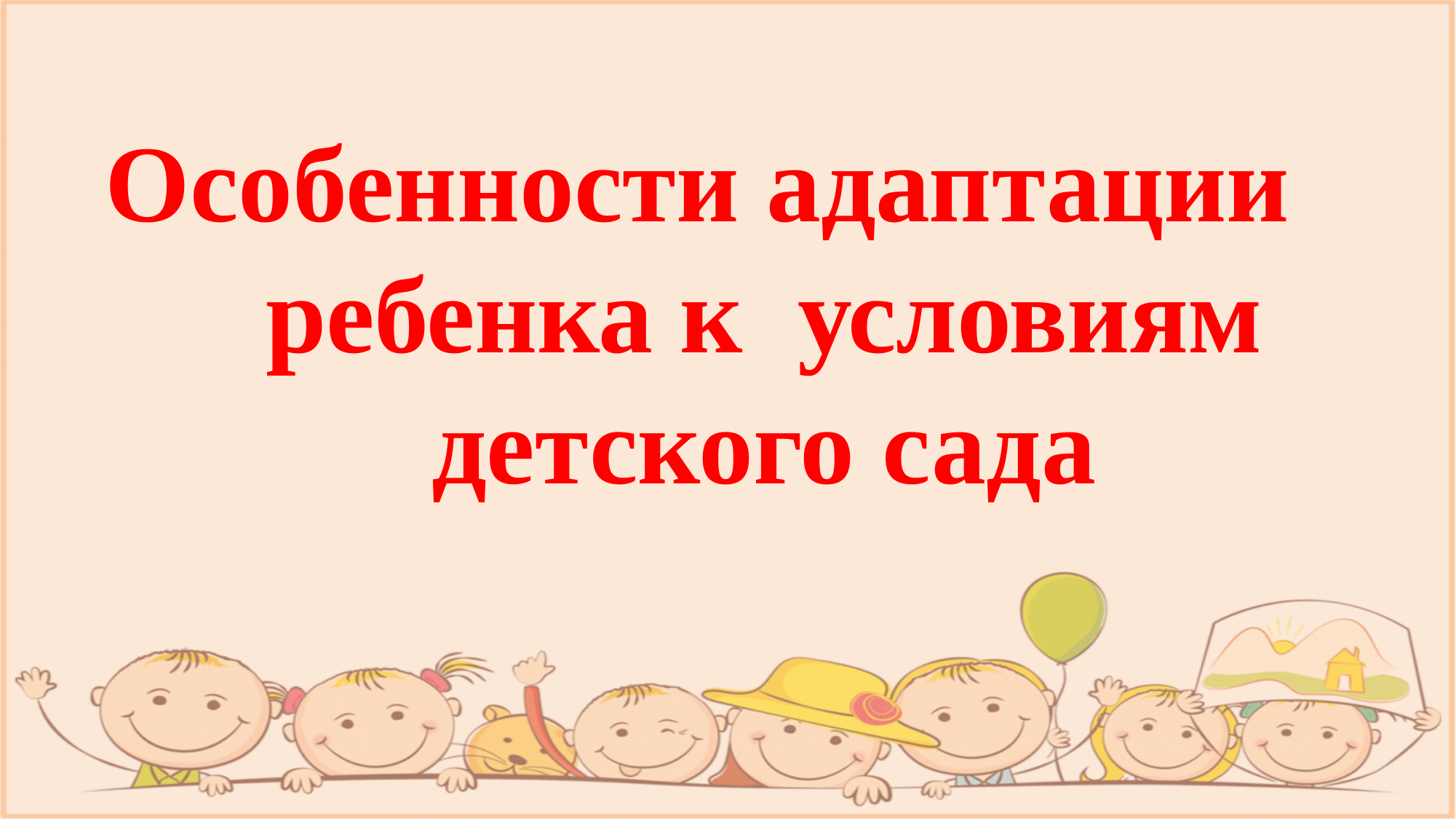

# Особенности адаптации ребенка к  условиям детского сада